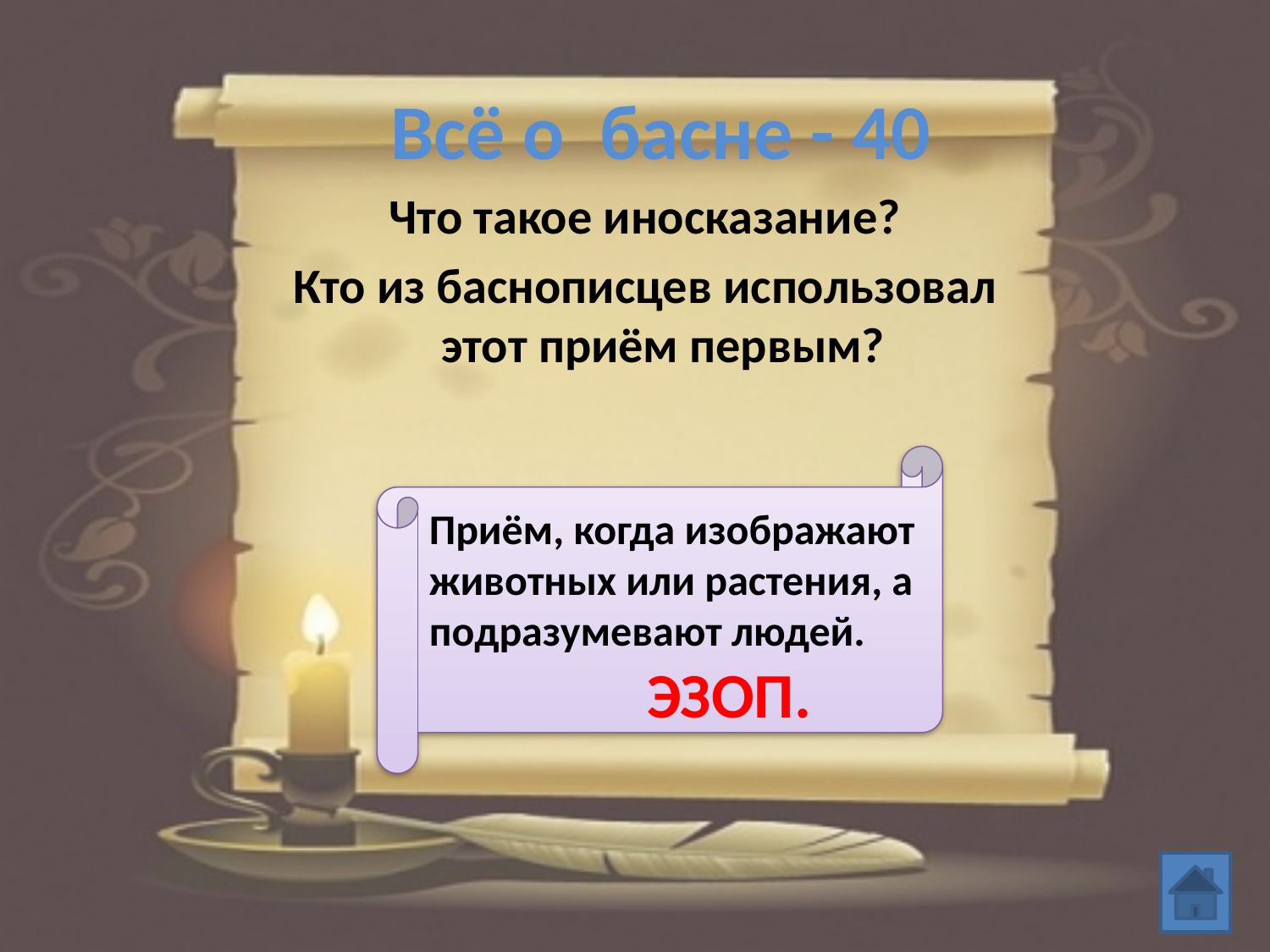

# Всё о  басне - 40
Что такое иносказание?
Кто из баснописцев использовал этот приём первым?

Приём, когда изображают животных или растения, а подразумевают людей.
 ЭЗОП.